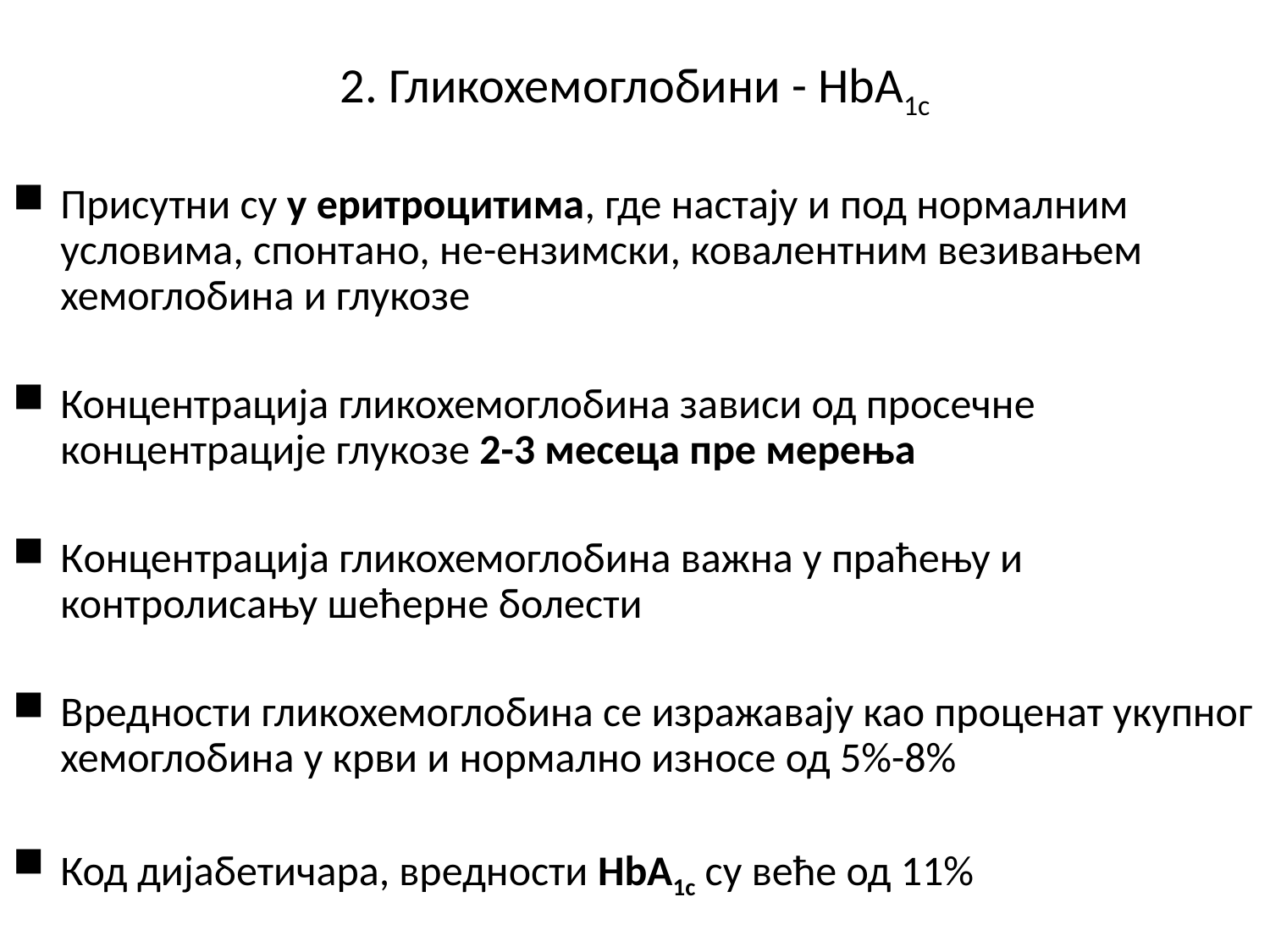

# 2. Гликохемоглобини - HbA1c
Присутни су у еритроцитима, где настају и под нормалним условима, спонтано, не-ензимски, ковалентним везивањем хемоглобина и глукозе

Концентрација гликохемоглобина зависи од просечне концентрације глукозе 2-3 месеца пре мерења

Концентрација гликохемоглобина важна у праћењу и контролисању шећерне болести

Вредности гликохемоглобина се изражавају као проценат укупног хемоглобина у крви и нормално износе од 5%-8%

Код дијабетичара, вредности HbA1c су веће од 11%